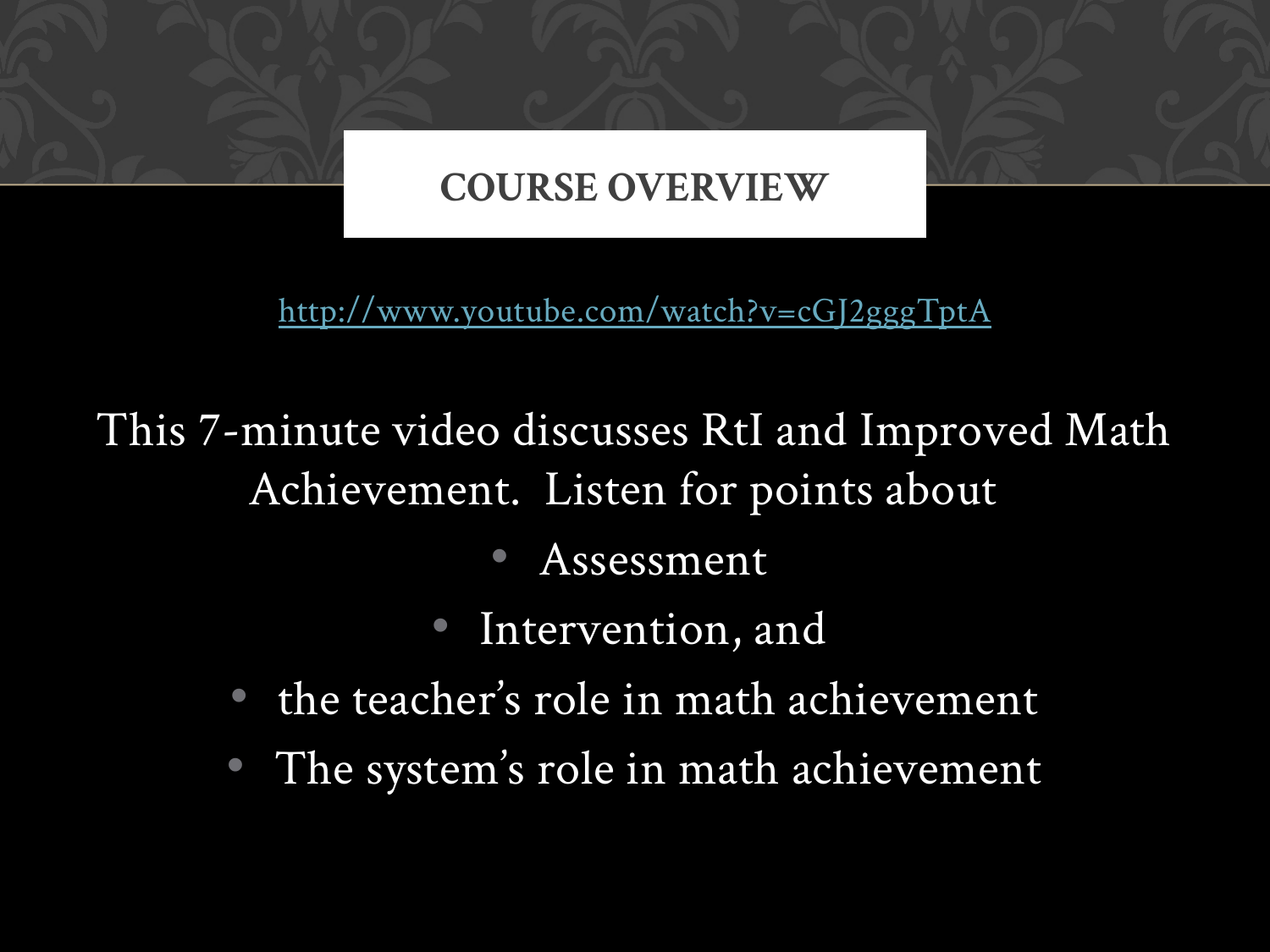

# Course Overview
http://www.youtube.com/watch?v=cGJ2gggTptA

This 7-minute video discusses RtI and Improved Math Achievement.  Listen for points about
Assessment
Intervention, and
the teacher’s role in math achievement
The system’s role in math achievement